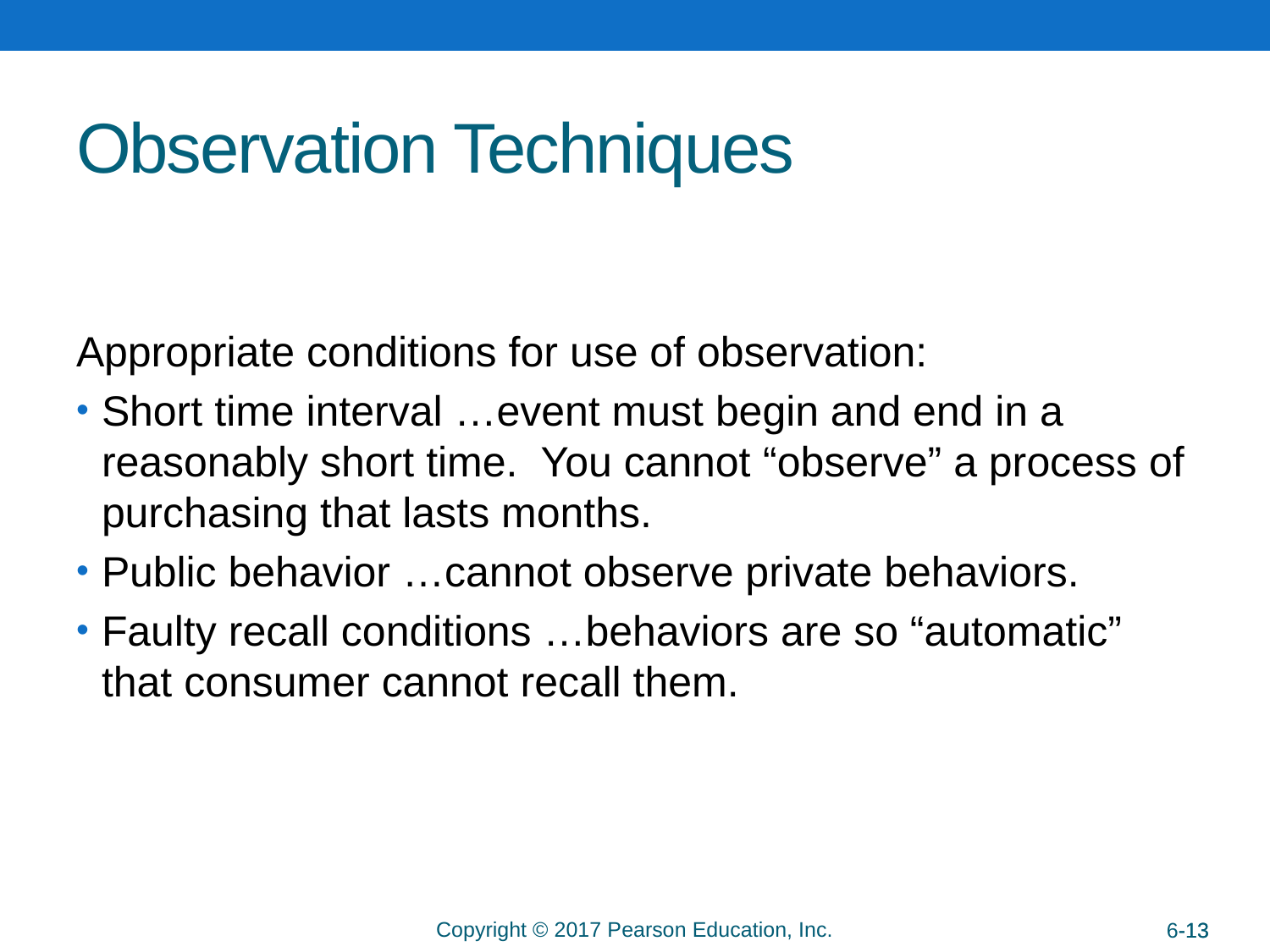

# Observation Techniques
Appropriate conditions for use of observation:
Short time interval …event must begin and end in a reasonably short time.  You cannot “observe” a process of purchasing that lasts months.
Public behavior …cannot observe private behaviors.
Faulty recall conditions …behaviors are so “automatic” that consumer cannot recall them.